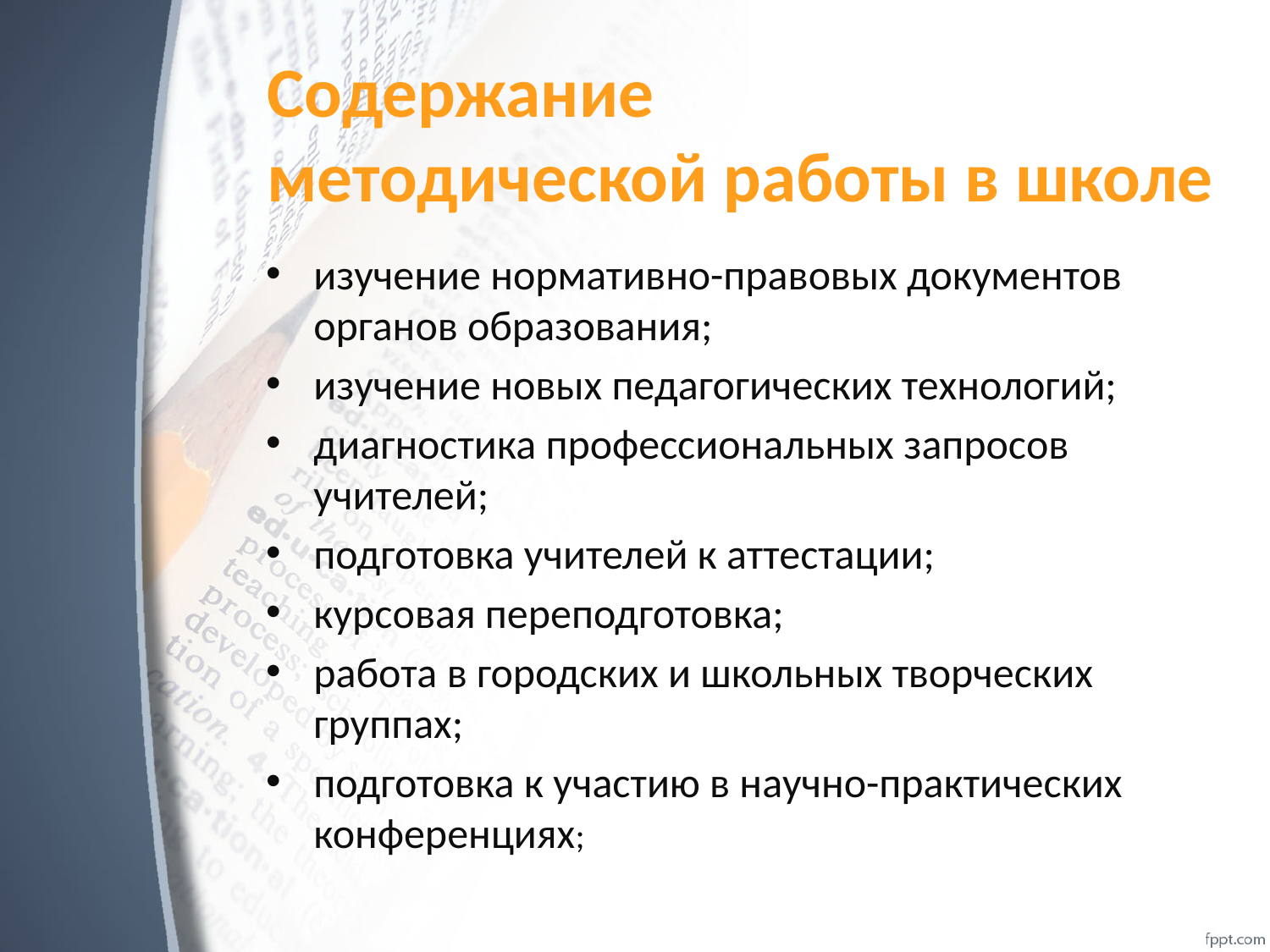

# Содержание методической работы в школе
изучение нормативно-правовых документов органов образования;
изучение новых педагогических технологий;
диагностика профессиональных запросов учителей;
подготовка учителей к аттестации;
курсовая переподготовка;
работа в городских и школьных творческих группах;
подготовка к участию в научно-практических конференциях;